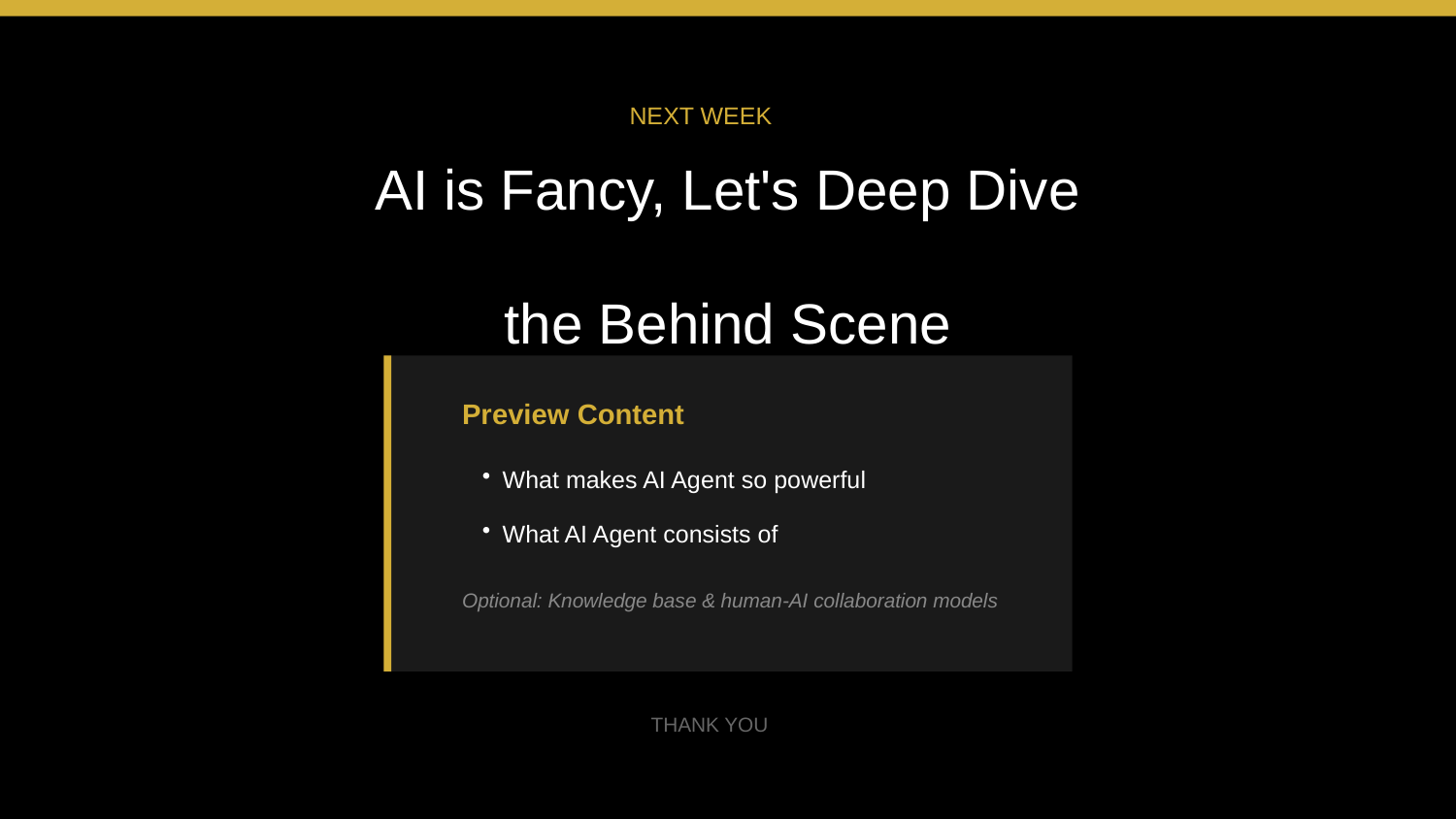

NEXT WEEK
AI is Fancy, Let's Deep Dive
the Behind Scene

Preview Content
What makes AI Agent so powerful
What AI Agent consists of
Optional: Knowledge base & human-AI collaboration models
THANK YOU